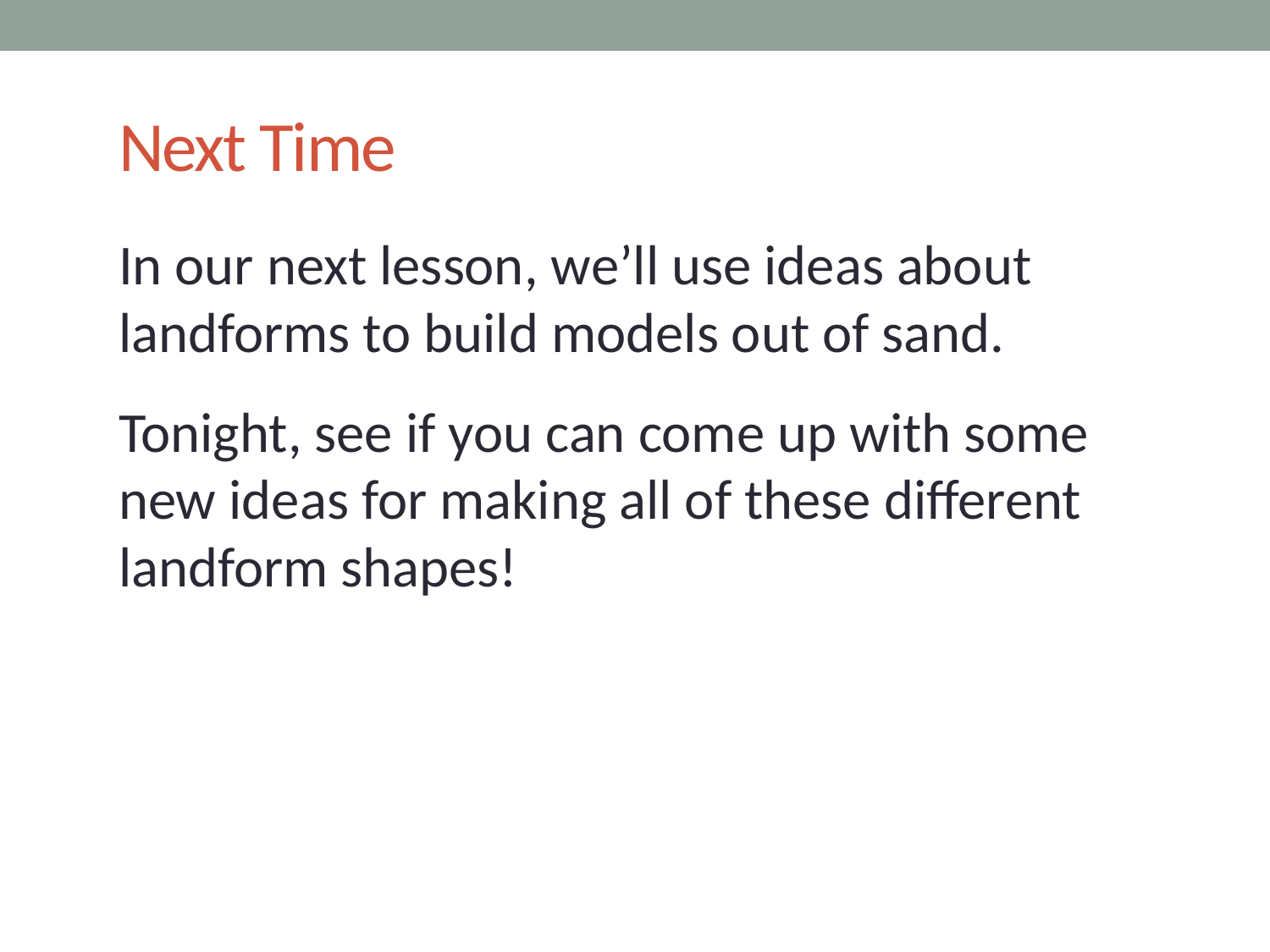

# Next Time
In our next lesson, we’ll use ideas about landforms to build models out of sand.
Tonight, see if you can come up with some new ideas for making all of these different landform shapes!